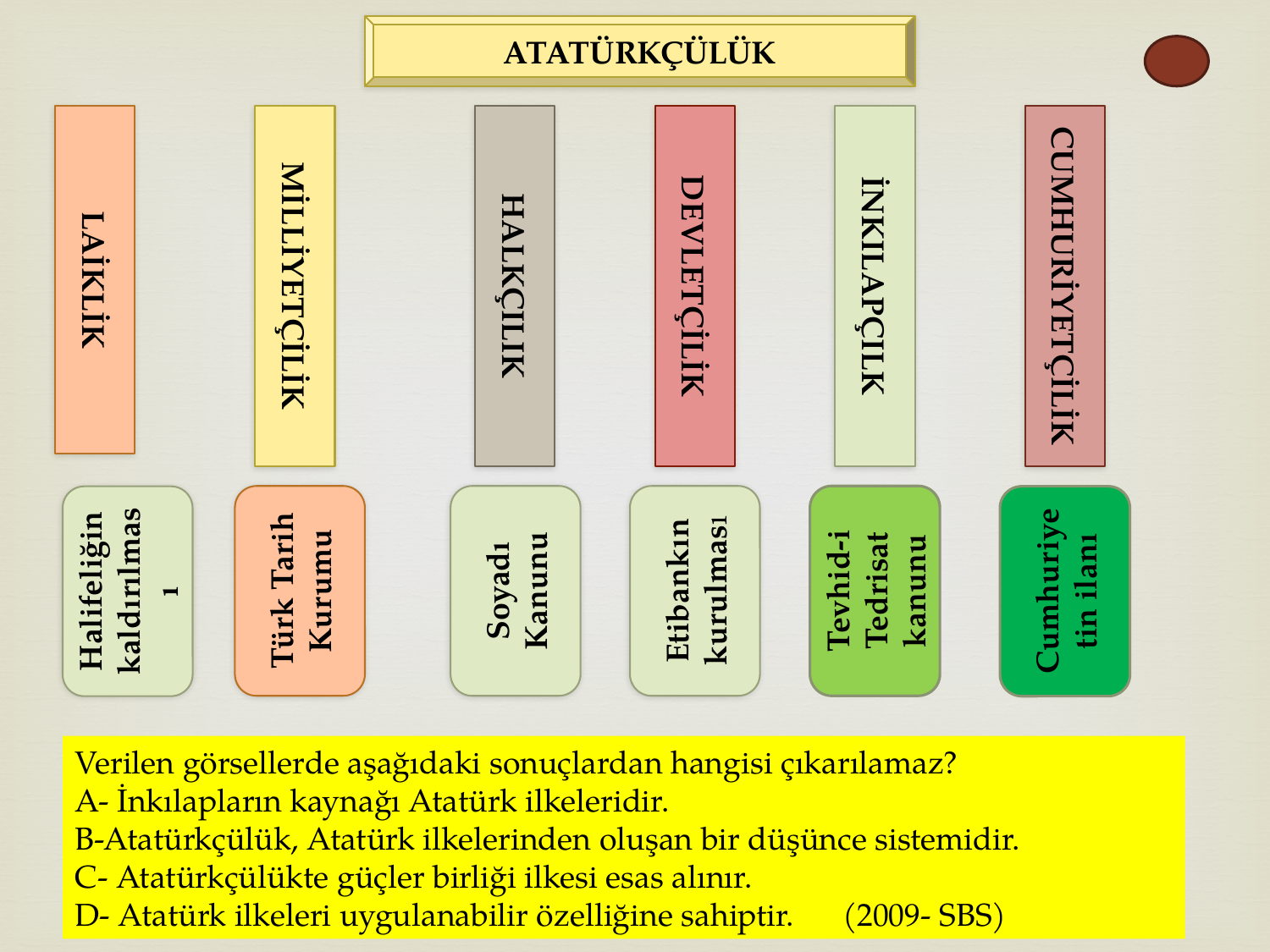

ATATÜRKÇÜLÜK

LAİKLİK
MİLLİYETÇİLİK
HALKÇILIK
DEVLETÇİLİK
İNKILAPÇILK
CUMHURİYETÇİLİK
Türk Tarih Kurumu
Soyadı Kanunu
Etibankın kurulması
Tevhid-i Tedrisat kanunu
Halifeliğin kaldırılması
Cumhuriyetin ilanı
Verilen görsellerde aşağıdaki sonuçlardan hangisi çıkarılamaz?
A- İnkılapların kaynağı Atatürk ilkeleridir.
B-Atatürkçülük, Atatürk ilkelerinden oluşan bir düşünce sistemidir.
C- Atatürkçülükte güçler birliği ilkesi esas alınır.
D- Atatürk ilkeleri uygulanabilir özelliğine sahiptir.      (2009- SBS)